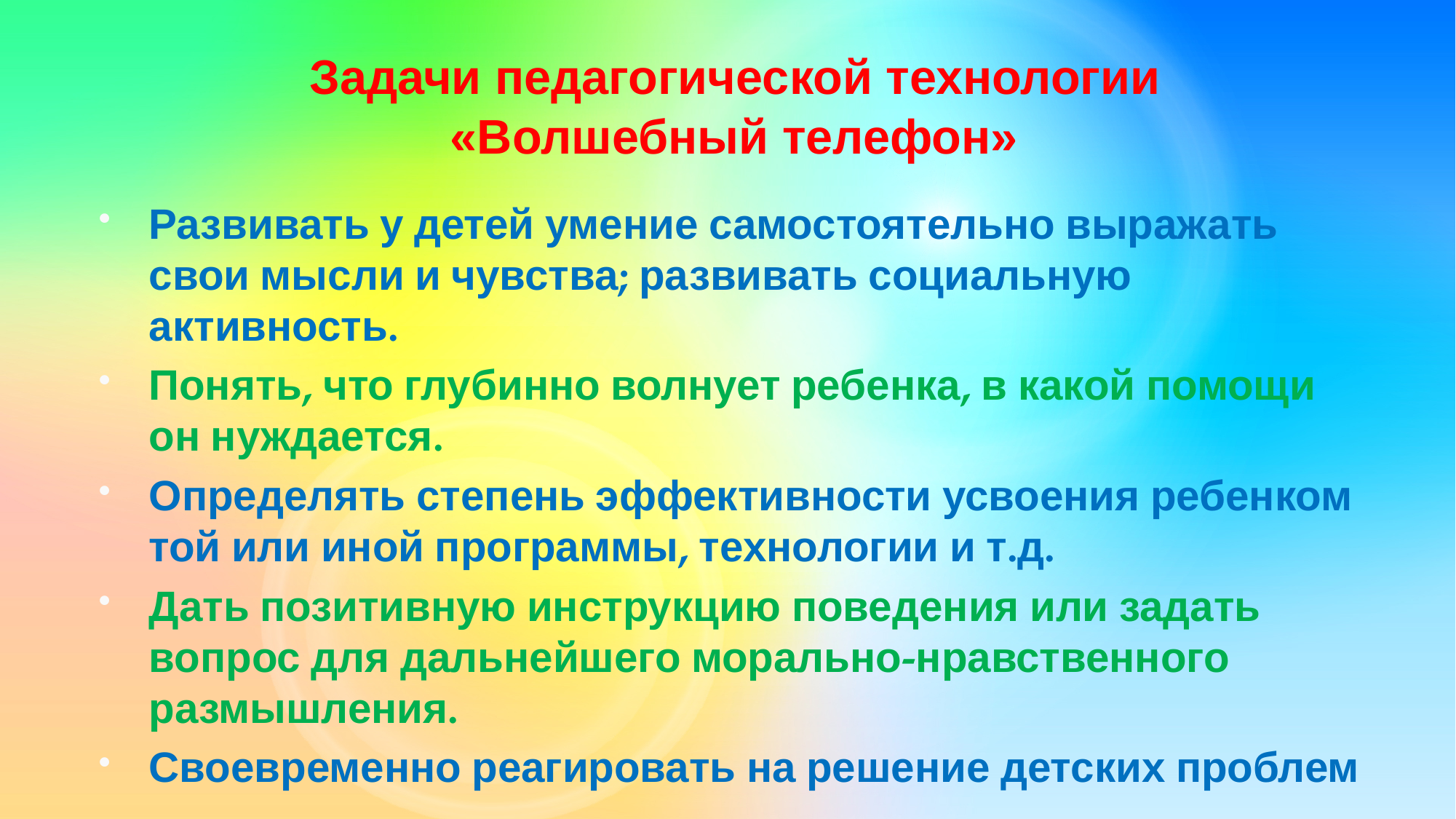

# Задачи педагогической технологии «Волшебный телефон»
Развивать у детей умение самостоятельно выражать свои мысли и чувства; развивать социальную активность.
Понять, что глубинно волнует ребенка, в какой помощи он нуждается.
Определять степень эффективности усвоения ребенком той или иной программы, технологии и т.д.
Дать позитивную инструкцию поведения или задать вопрос для дальнейшего морально-нравственного размышления.
Своевременно реагировать на решение детских проблем